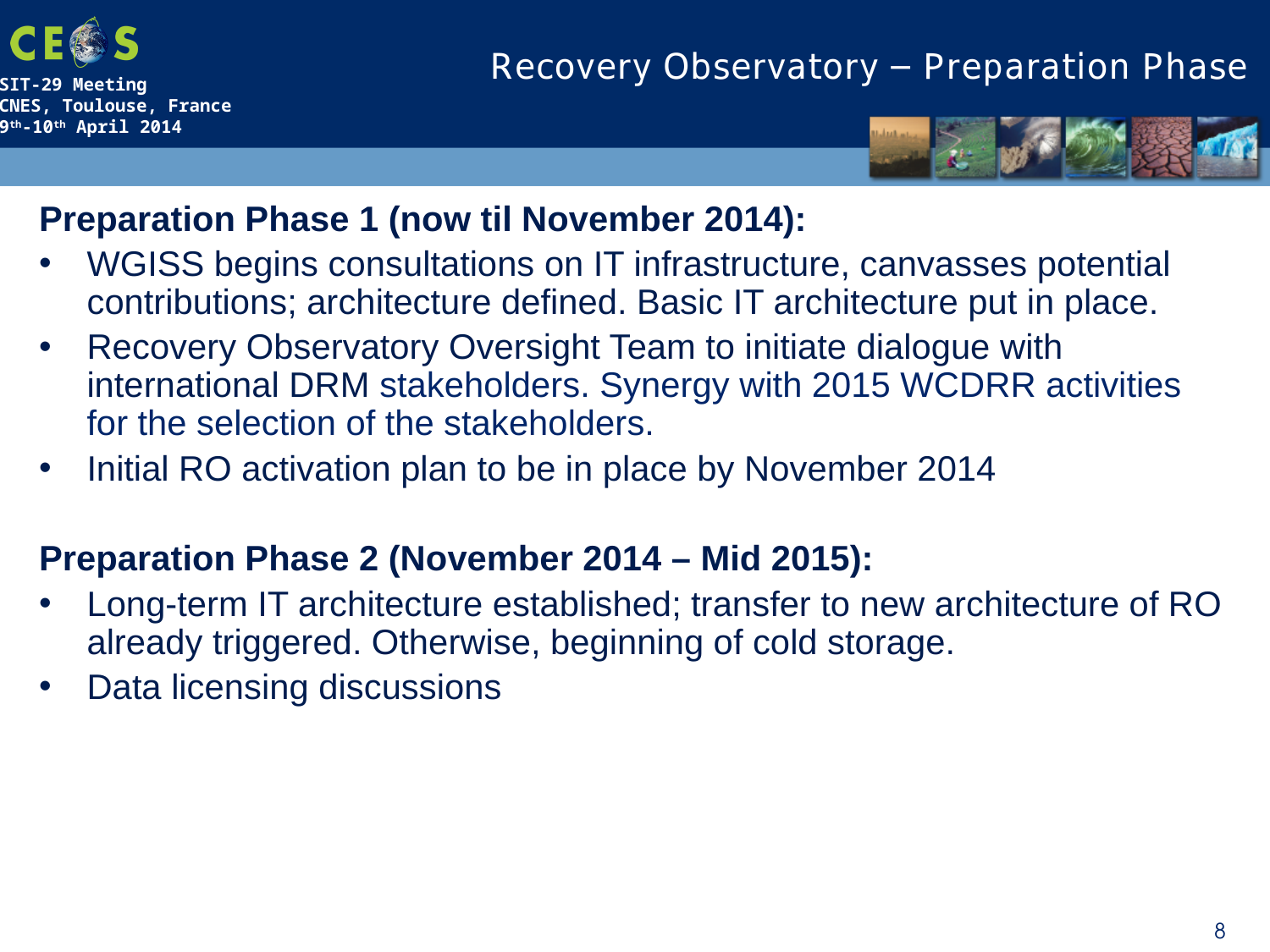

Recovery Observatory – Preparation Phase
Preparation Phase 1 (now til November 2014):
WGISS begins consultations on IT infrastructure, canvasses potential contributions; architecture defined. Basic IT architecture put in place.
Recovery Observatory Oversight Team to initiate dialogue with international DRM stakeholders. Synergy with 2015 WCDRR activities for the selection of the stakeholders.
Initial RO activation plan to be in place by November 2014

Preparation Phase 2 (November 2014 – Mid 2015):
Long-term IT architecture established; transfer to new architecture of RO already triggered. Otherwise, beginning of cold storage.
Data licensing discussions
8